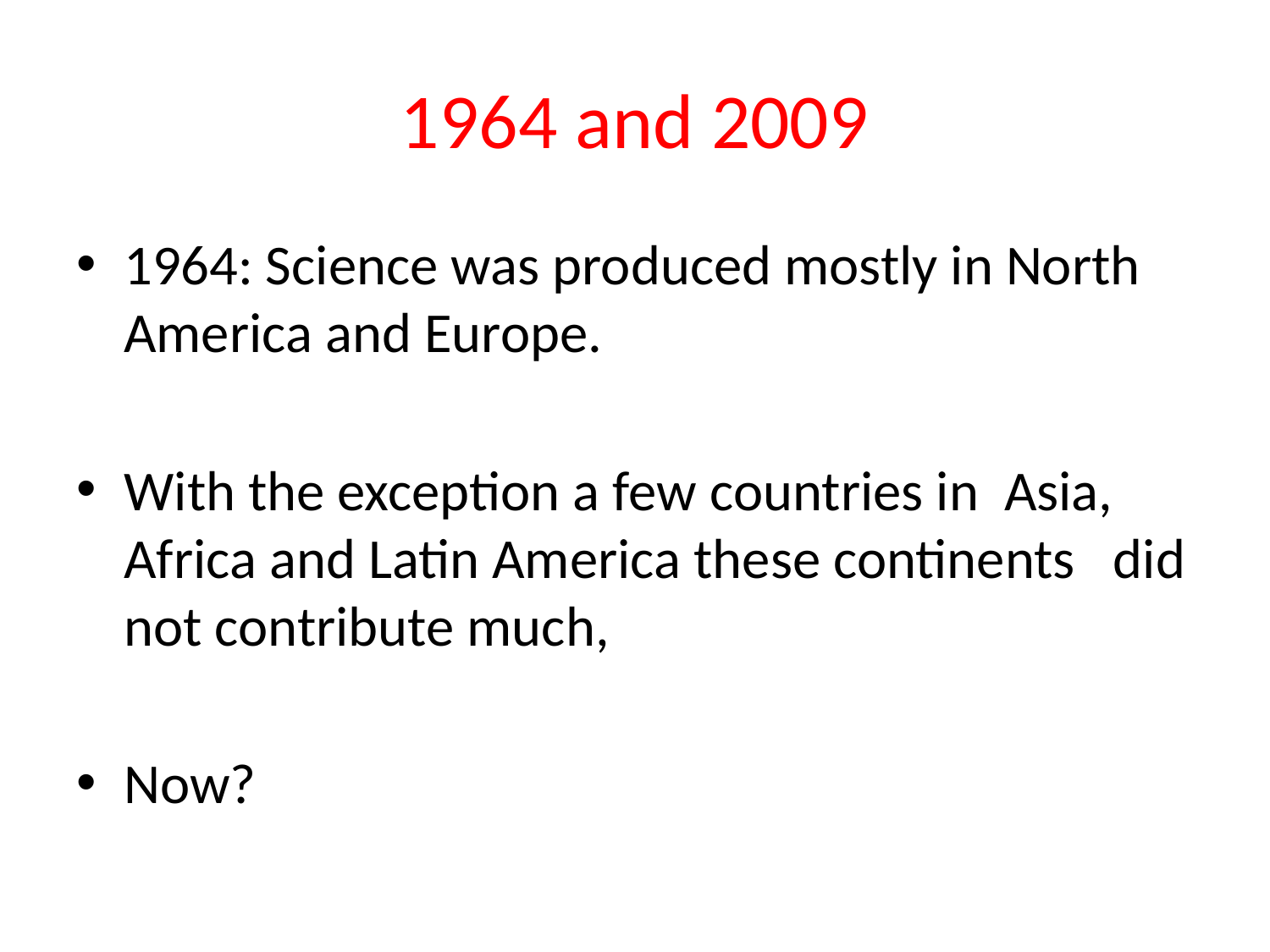

# 1964 and 2009
1964: Science was produced mostly in North America and Europe.

With the exception a few countries in  Asia, Africa and Latin America these continents   did not contribute much,

Now?